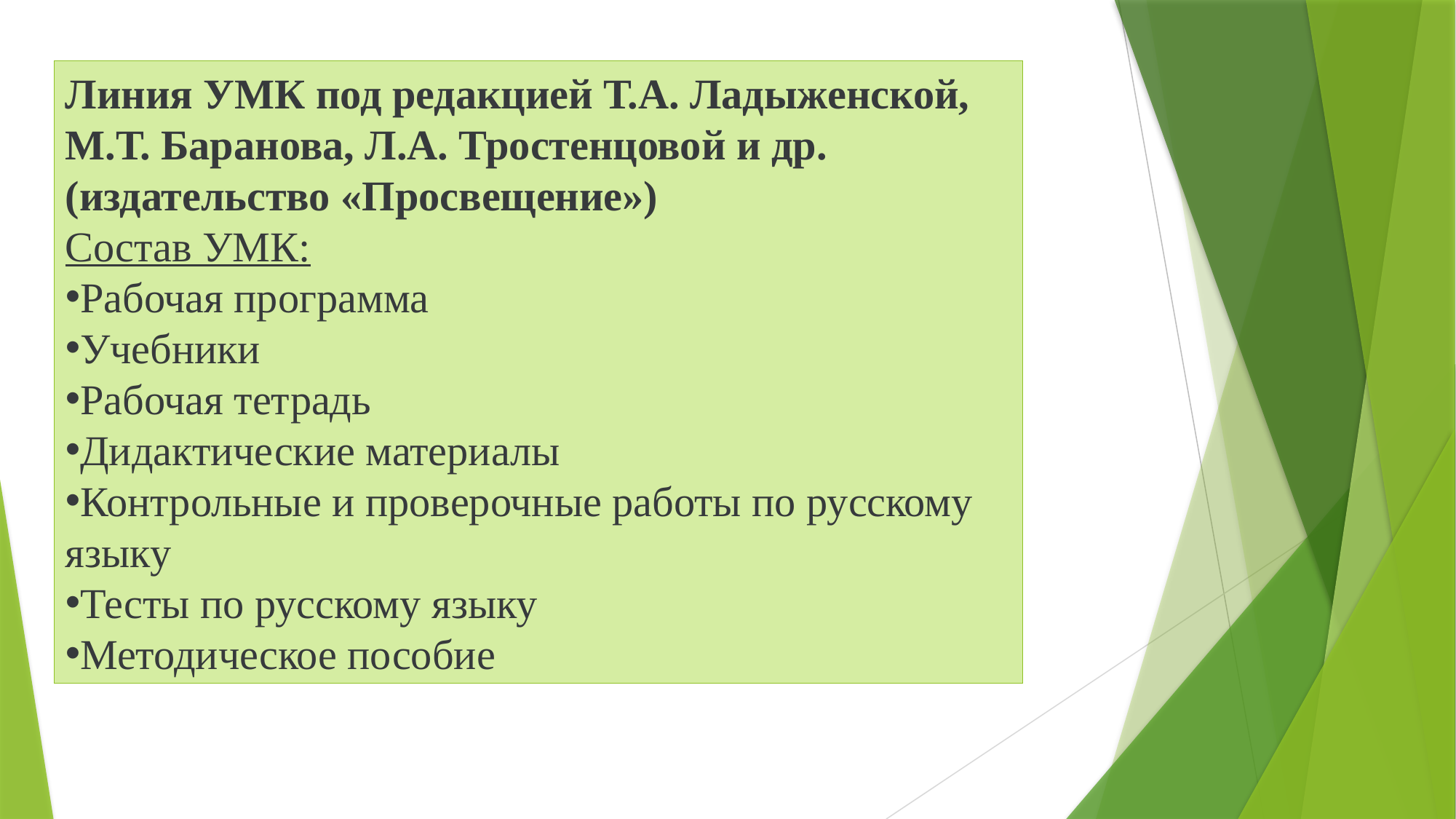

Линия УМК под редакцией Т.А. Ладыженской, М.Т. Баранова, Л.А. Тростенцовой и др. (издательство «Просвещение»)
Состав УМК:
Рабочая программа
Учебники
Рабочая тетрадь
Дидактические материалы
Контрольные и проверочные работы по русскому языку
Тесты по русскому языку
Методическое пособие